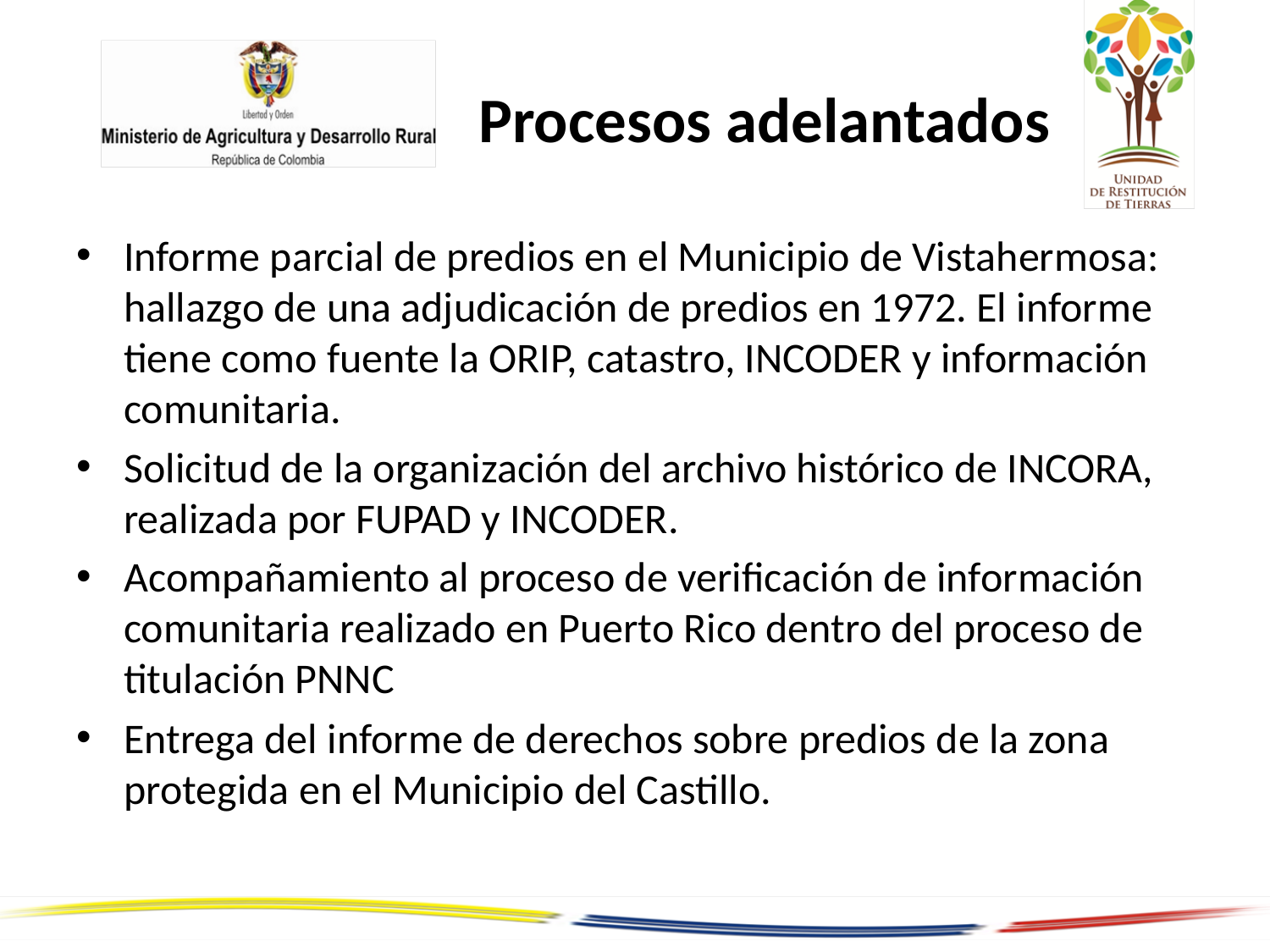

# Procesos adelantados
Informe parcial de predios en el Municipio de Vistahermosa:  hallazgo de una adjudicación de predios en 1972. El informe tiene como fuente la ORIP, catastro, INCODER y información comunitaria.
Solicitud de la organización del archivo histórico de INCORA, realizada por FUPAD y INCODER.
Acompañamiento al proceso de verificación de información comunitaria realizado en Puerto Rico dentro del proceso de titulación PNNC
Entrega del informe de derechos sobre predios de la zona protegida en el Municipio del Castillo.